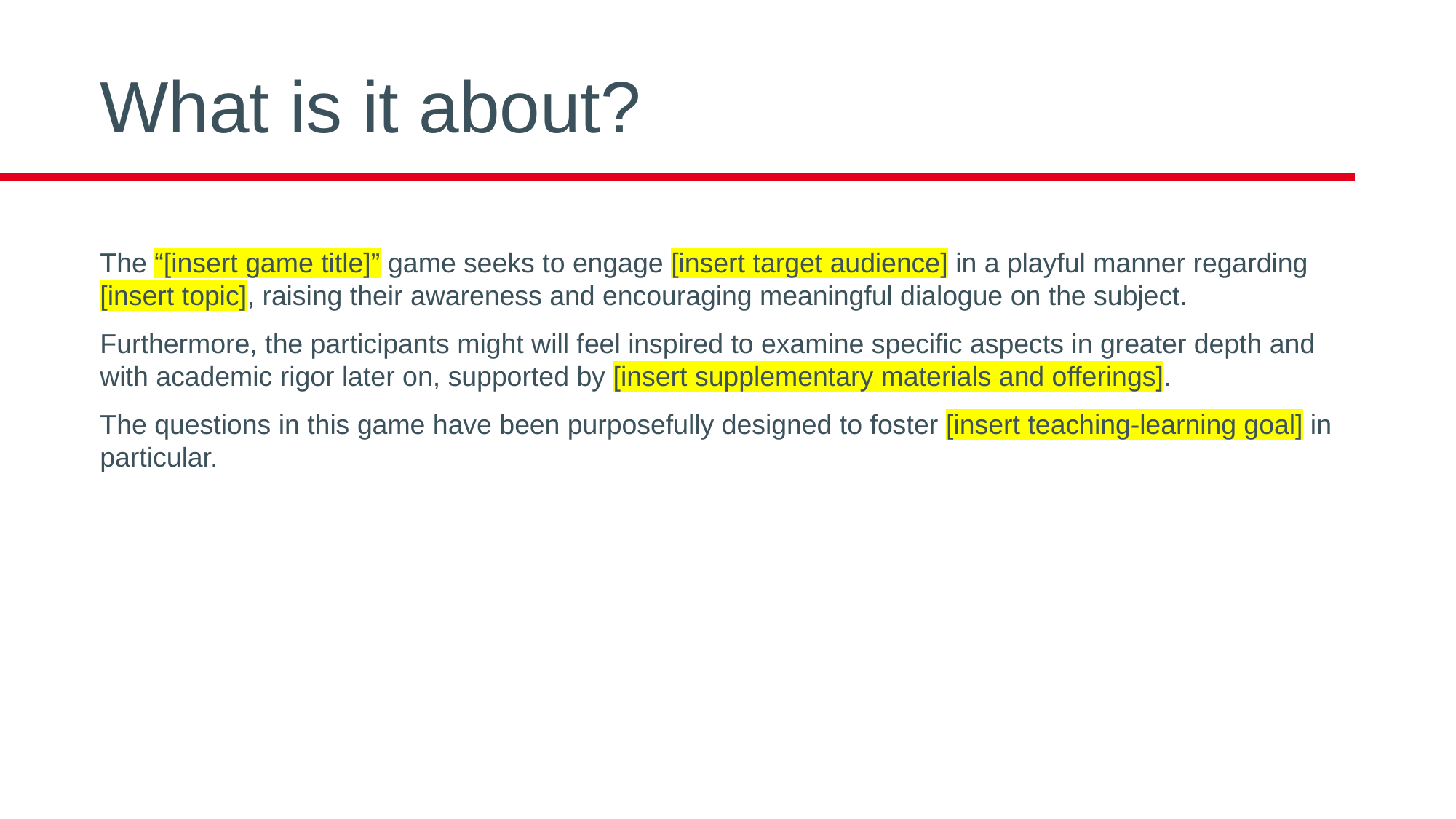

# What is it about?
The “[insert game title]” game seeks to engage [insert target audience] in a playful manner regarding [insert topic], raising their awareness and encouraging meaningful dialogue on the subject.
Furthermore, the participants might will feel inspired to examine specific aspects in greater depth and with academic rigor later on, supported by [insert supplementary materials and offerings].
The questions in this game have been purposefully designed to foster [insert teaching-learning goal] in particular.